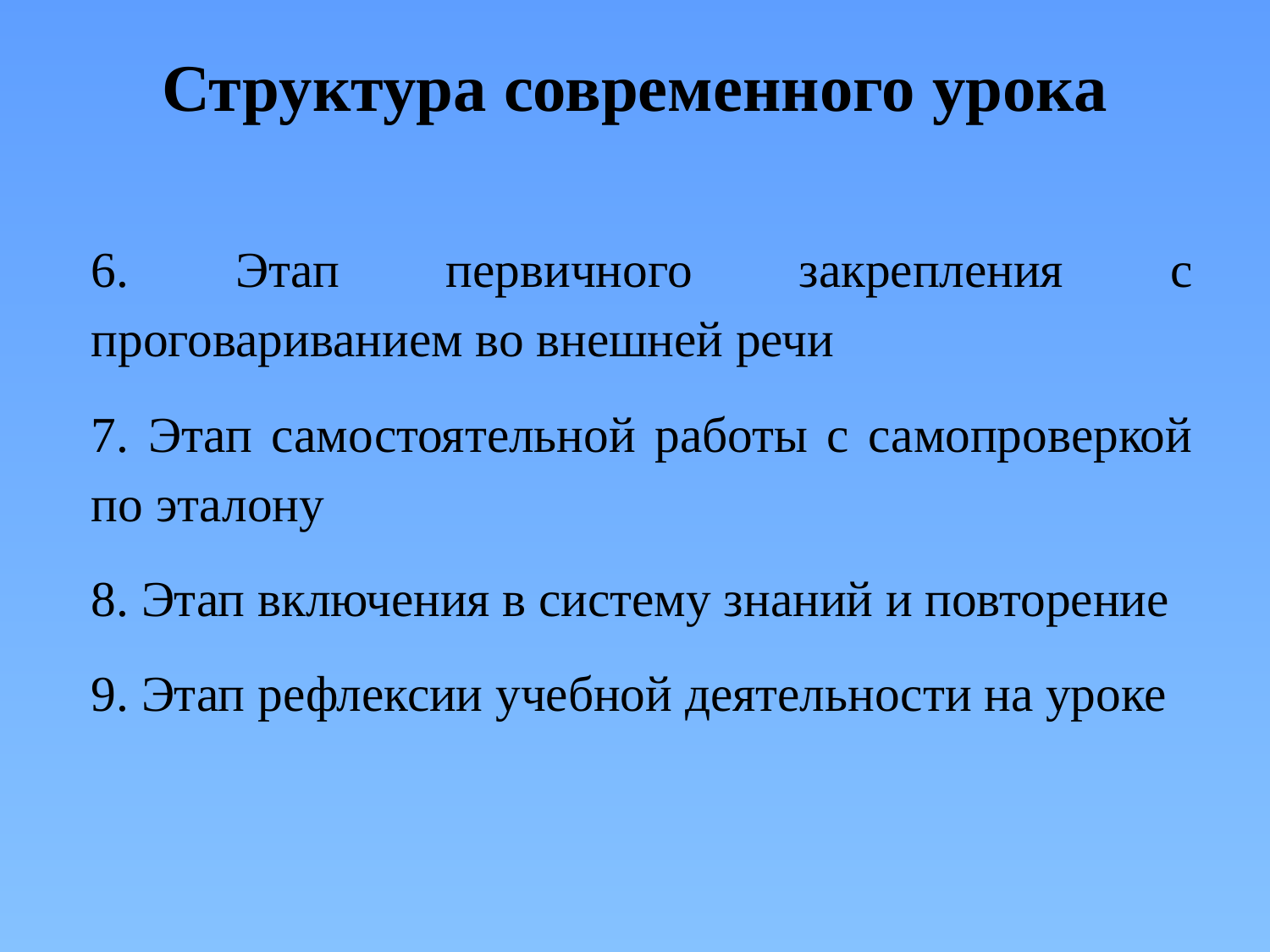

# Структура современного урока
6. Этап первичного закрепления с проговариванием во внешней речи
7. Этап самостоятельной работы с самопроверкой по эталону
8. Этап включения в систему знаний и повторение
9. Этап рефлексии учебной деятельности на уроке